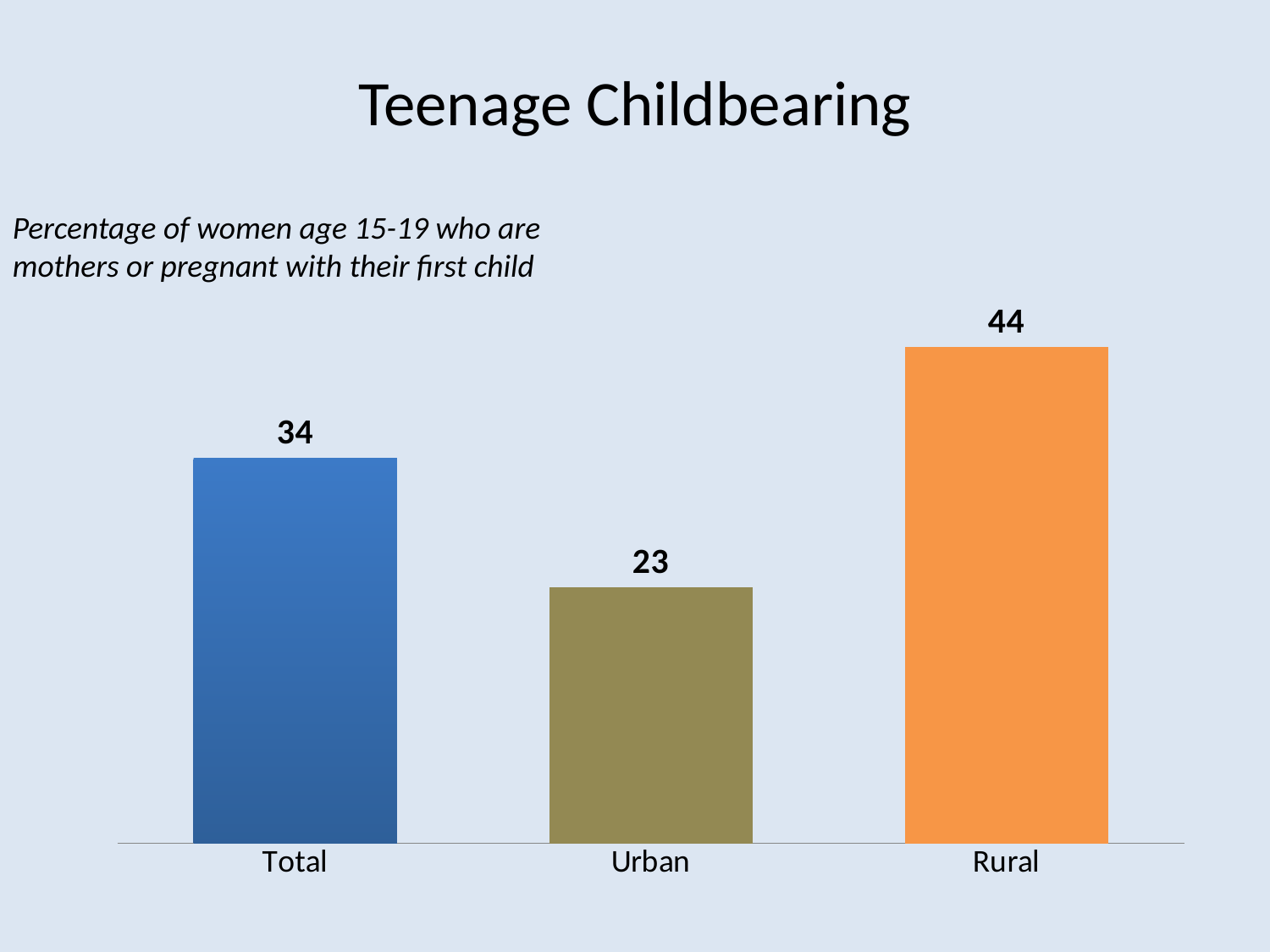

# Teenage Childbearing
Percentage of women age 15-19 who are mothers or pregnant with their first child

### Chart

| Category |  |
|---|---|
| Total | 34.0 |
| Urban | 22.6 |
| Rural | 43.8 |